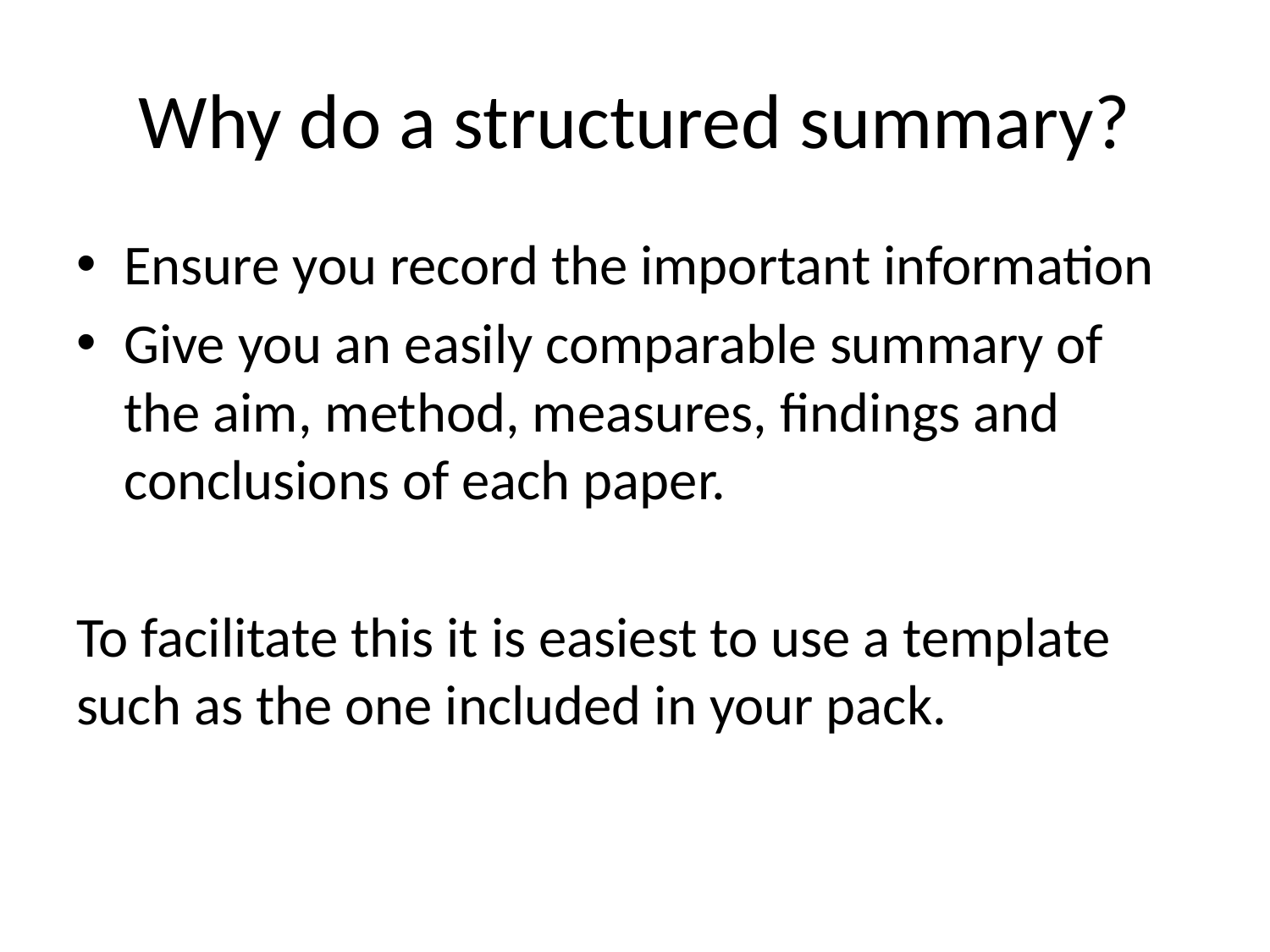

# Why do a structured summary?
Ensure you record the important information
Give you an easily comparable summary of the aim, method, measures, findings and conclusions of each paper.

To facilitate this it is easiest to use a template such as the one included in your pack.